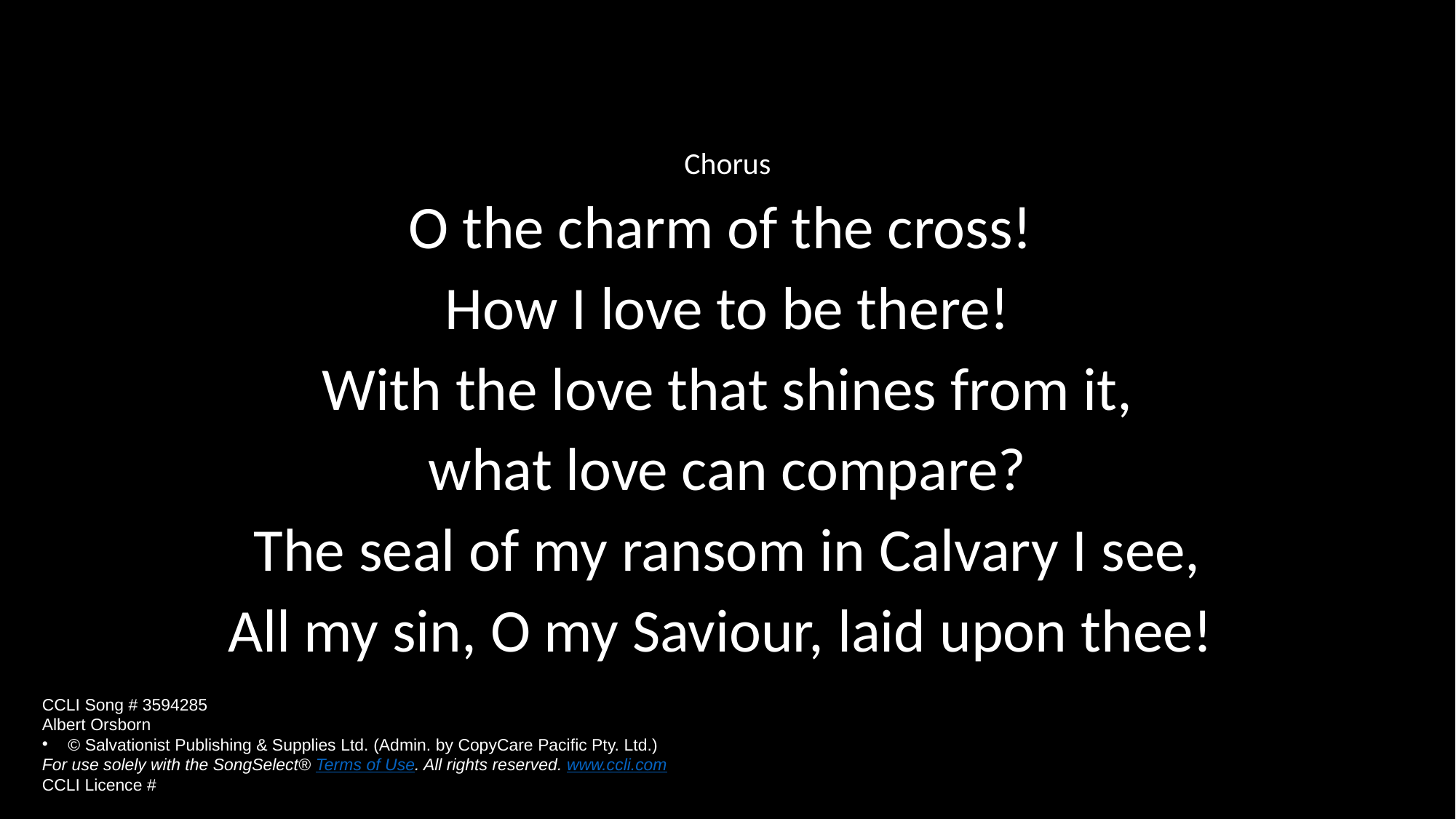

Chorus
O the charm of the cross!
How I love to be there!
With the love that shines from it,
what love can compare?
The seal of my ransom in Calvary I see,
All my sin, O my Saviour, laid upon thee!
CCLI Song # 3594285
Albert Orsborn
© Salvationist Publishing & Supplies Ltd. (Admin. by CopyCare Pacific Pty. Ltd.)
For use solely with the SongSelect® Terms of Use. All rights reserved. www.ccli.com
CCLI Licence #